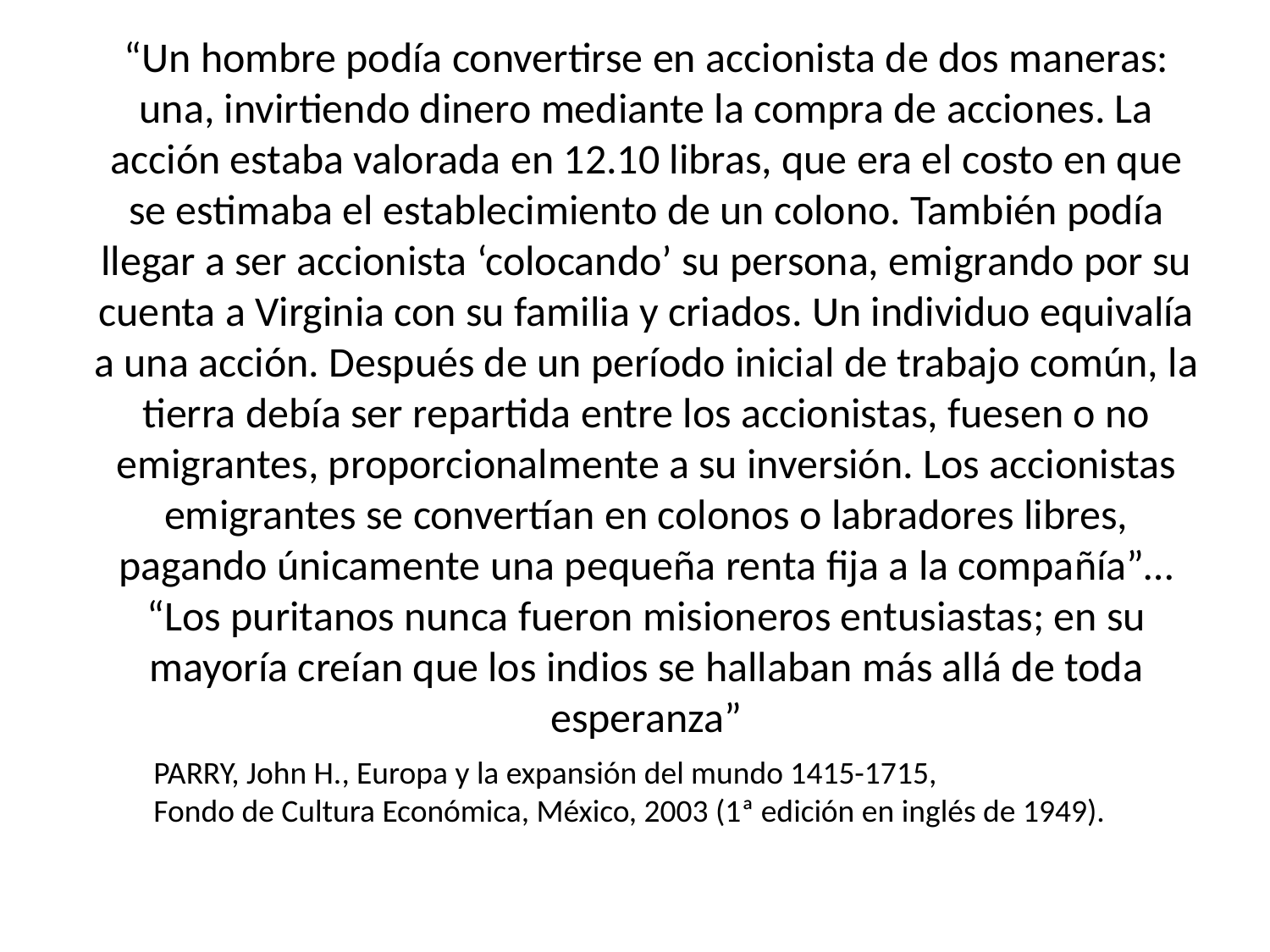

# “Un hombre podía convertirse en accionista de dos maneras: una, invirtiendo dinero mediante la compra de acciones. La acción estaba valorada en 12.10 libras, que era el costo en que se estimaba el establecimiento de un colono. También podía llegar a ser accionista ‘colocando’ su persona, emigrando por su cuenta a Virginia con su familia y criados. Un individuo equivalía a una acción. Después de un período inicial de trabajo común, la tierra debía ser repartida entre los accionistas, fuesen o no emigrantes, proporcionalmente a su inversión. Los accionistas emigrantes se convertían en colonos o labradores libres, pagando únicamente una pequeña renta fija a la compañía”… “Los puritanos nunca fueron misioneros entusiastas; en su mayoría creían que los indios se hallaban más allá de toda esperanza”
PARRY, John H., Europa y la expansión del mundo 1415-1715,
Fondo de Cultura Económica, México, 2003 (1ª edición en inglés de 1949).